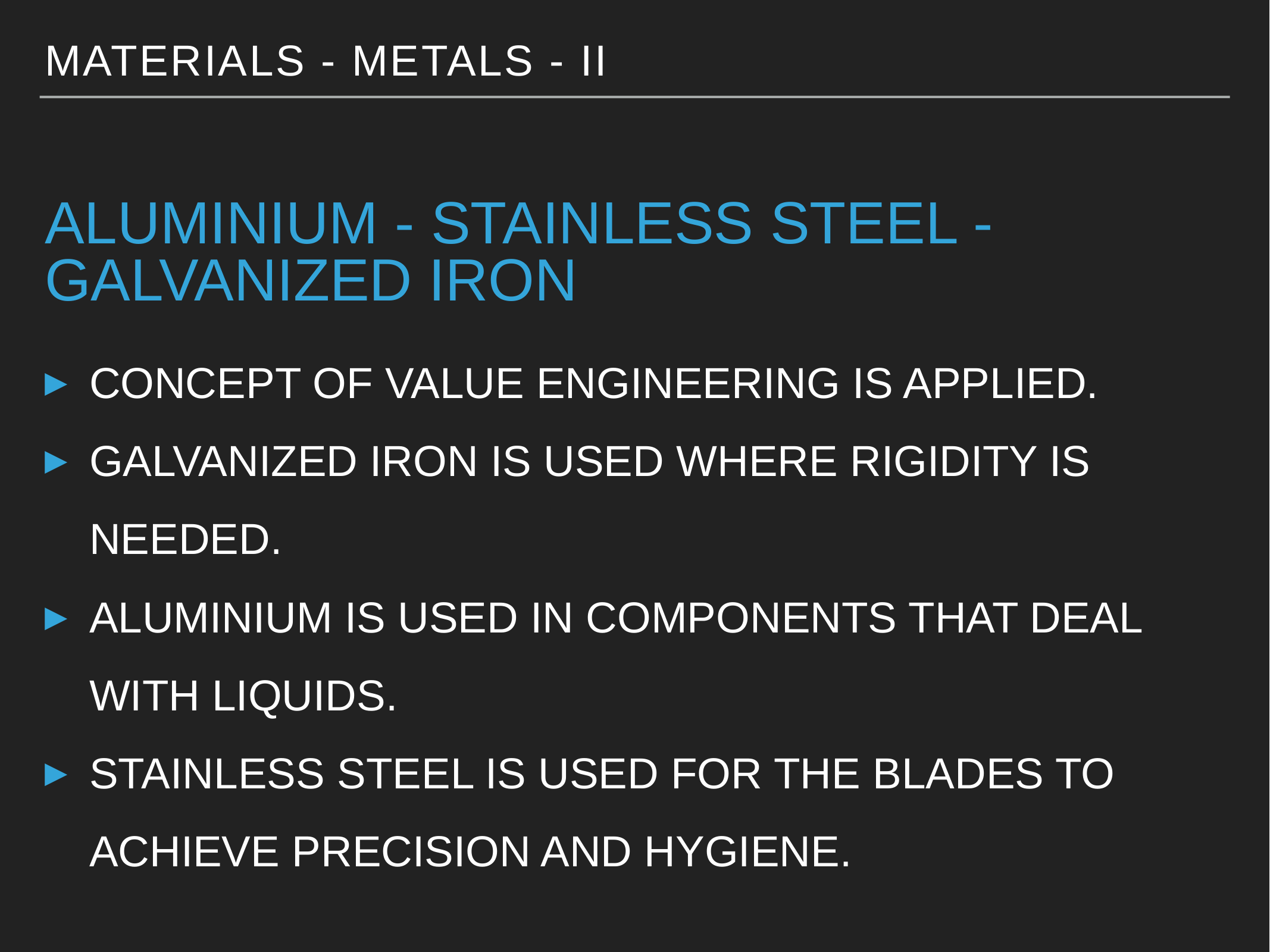

Materials - Metals - II
# Aluminium - Stainless steel - Galvanized iron
Concept of value engineering is applied.
Galvanized Iron is used where rigidity is needed.
Aluminium is used in components that deal with liquids.
Stainless steel is used for the blades to achieve precision and hygiene.